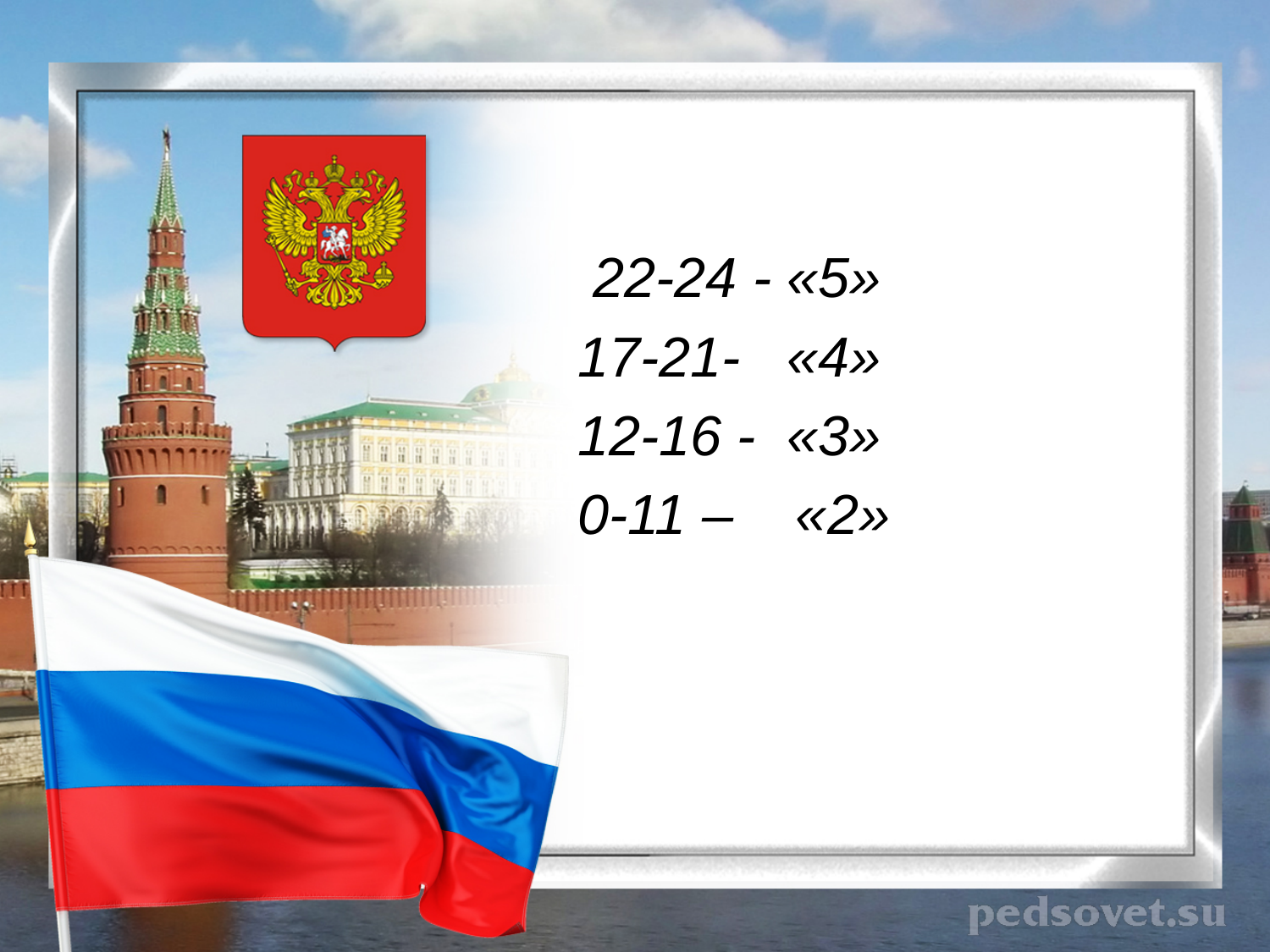

22-24 - «5»
17-21-   «4»
12-16 -  «3»
0-11 –    «2»